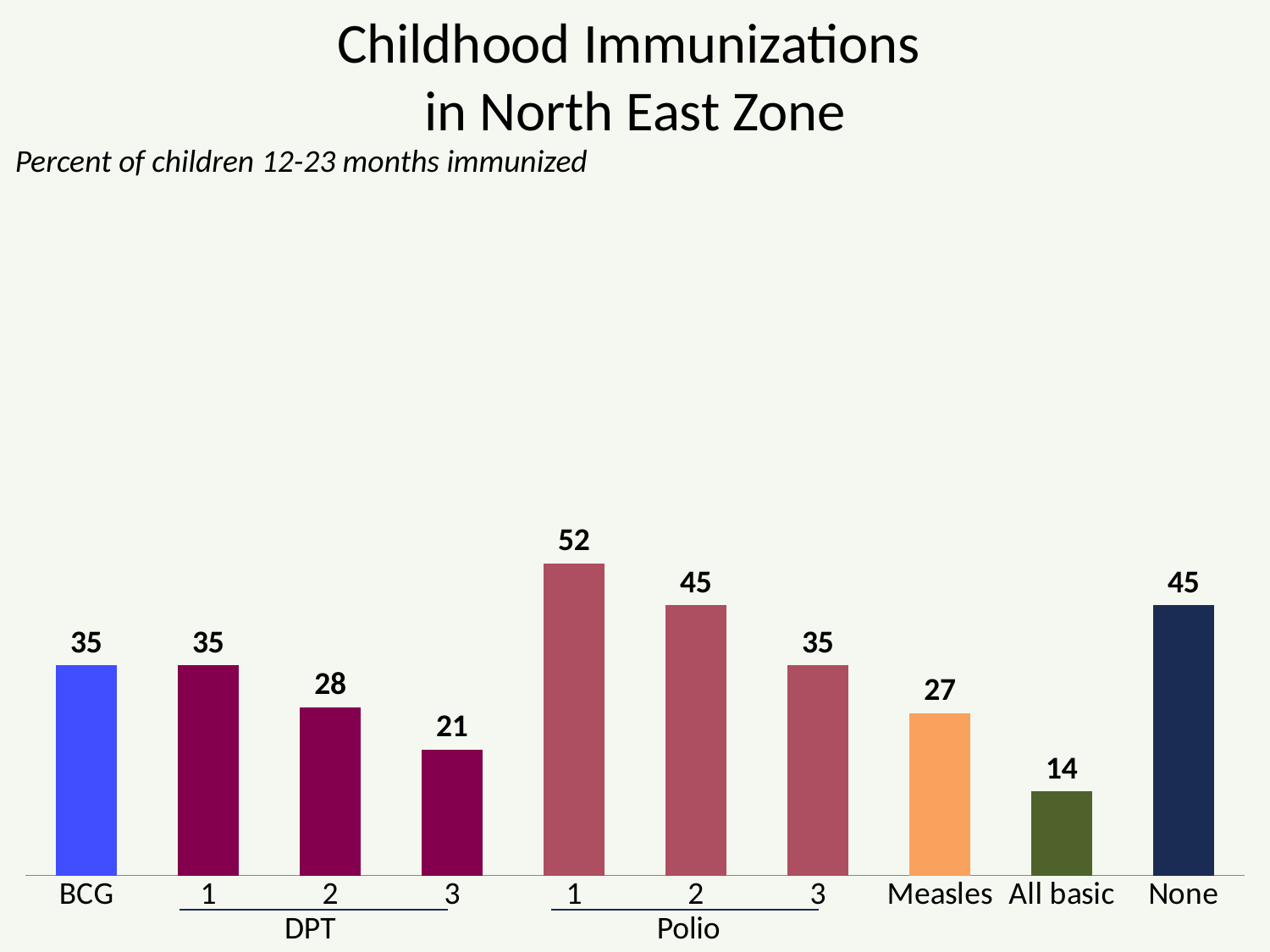

# Childhood Immunizations in North East Zone
Percent of children 12-23 months immunized

### Chart

| Category | Series 1 |
|---|---|
| BCG | 35.0 |
| 1 | 35.0 |
| 2 | 28.0 |
| 3 | 21.0 |
| 1 | 52.0 |
| 2 | 45.0 |
| 3 | 35.0 |
| Measles | 27.0 |
| All basic | 14.0 |
| None | 45.0 |
Polio
DPT